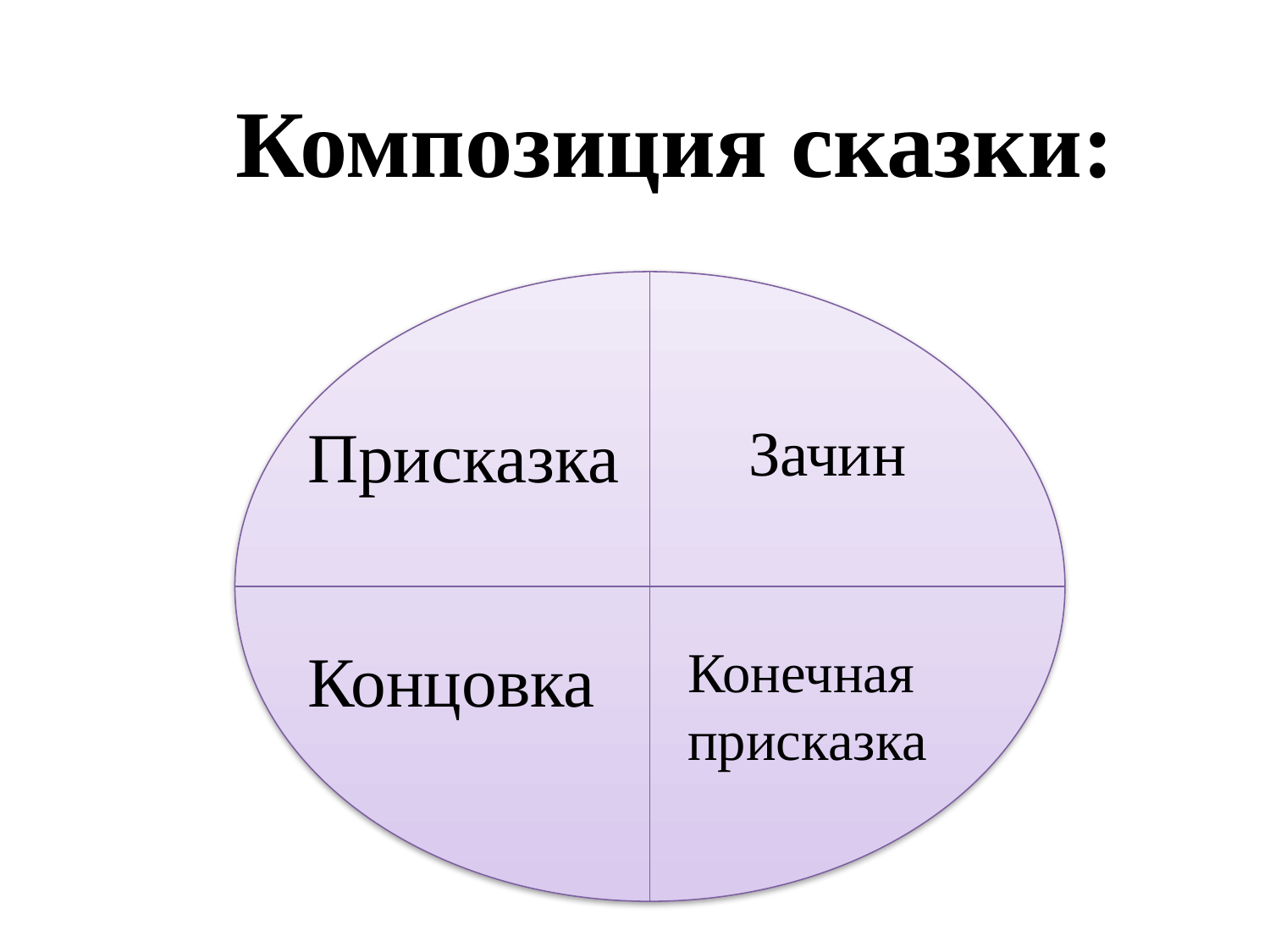

Композиция сказки:

Присказка
Зачин
Концовка
Конечная присказка